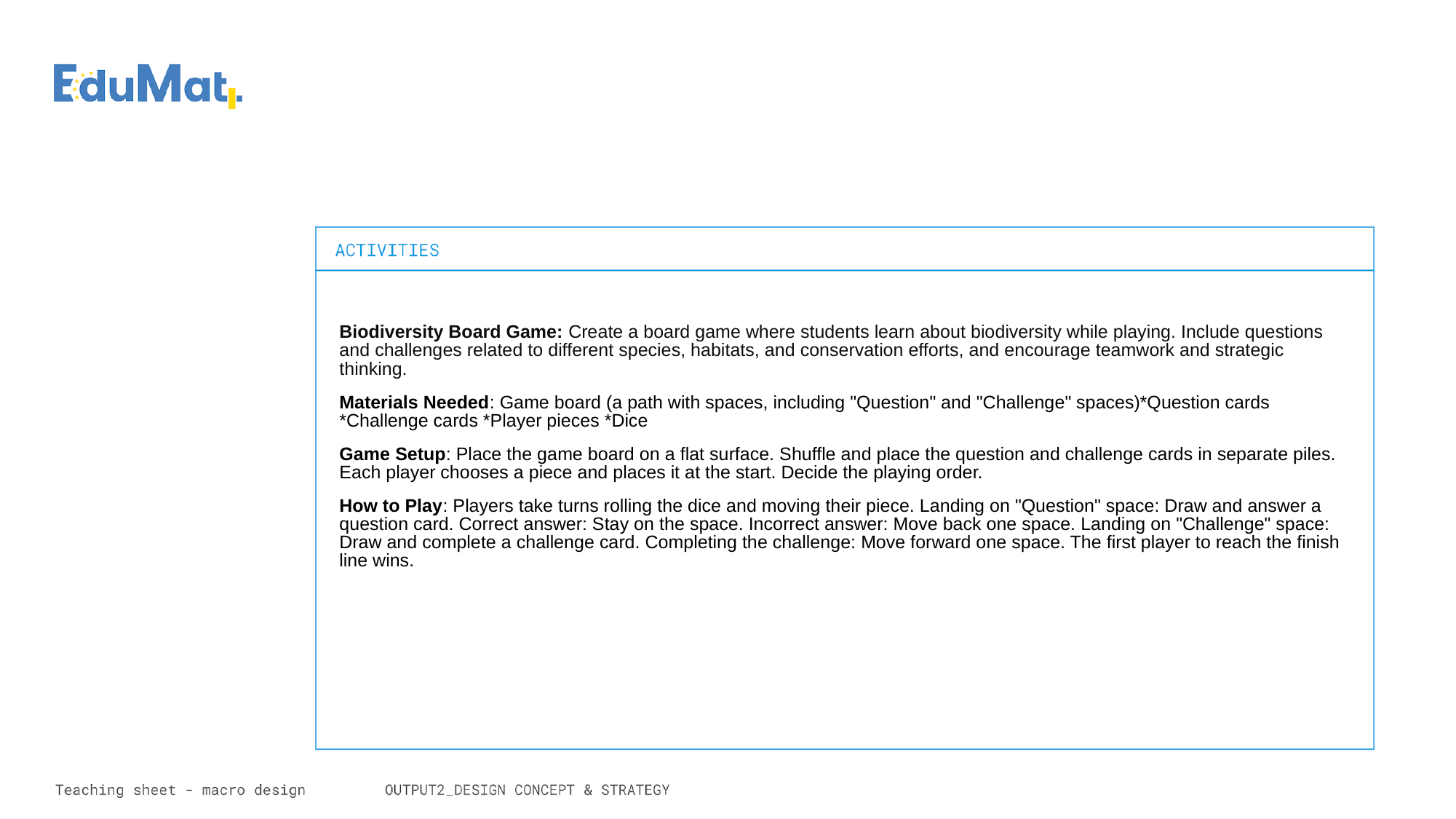

Biodiversity Board Game: Create a board game where students learn about biodiversity while playing. Include questions and challenges related to different species, habitats, and conservation efforts, and encourage teamwork and strategic thinking.
Materials Needed: Game board (a path with spaces, including "Question" and "Challenge" spaces)*Question cards *Challenge cards *Player pieces *Dice
Game Setup: Place the game board on a flat surface. Shuffle and place the question and challenge cards in separate piles. Each player chooses a piece and places it at the start. Decide the playing order.
How to Play: Players take turns rolling the dice and moving their piece. Landing on "Question" space: Draw and answer a question card. Correct answer: Stay on the space. Incorrect answer: Move back one space. Landing on "Challenge" space: Draw and complete a challenge card. Completing the challenge: Move forward one space. The first player to reach the finish line wins.